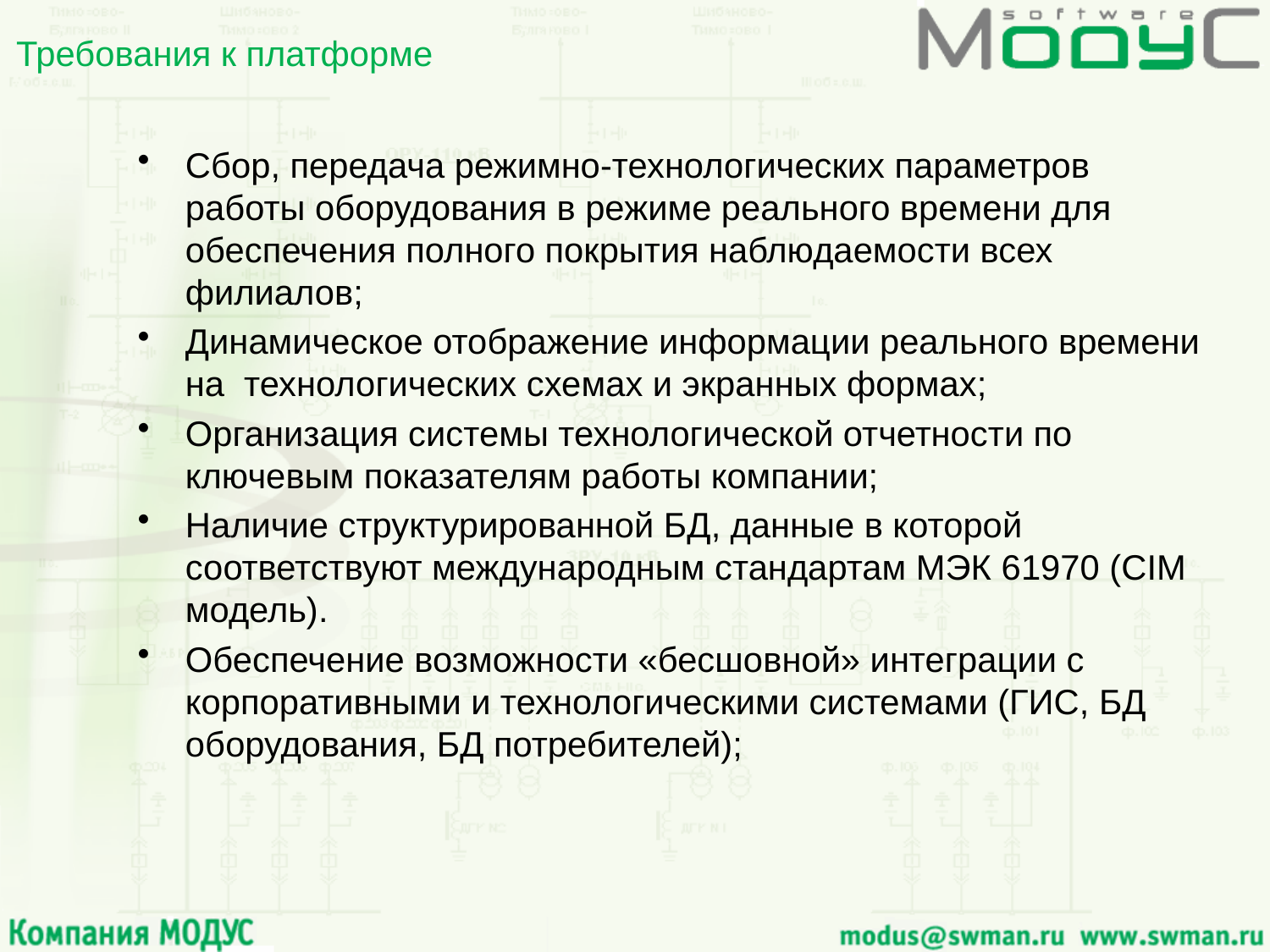

# Требования к платформе
Сбор, передача режимно-технологических параметров работы оборудования в режиме реального времени для обеспечения полного покрытия наблюдаемости всех филиалов;
Динамическое отображение информации реального времени на  технологических схемах и экранных формах;
Организация системы технологической отчетности по ключевым показателям работы компании;
Наличие структурированной БД, данные в которой соответствуют международным стандартам МЭК 61970 (CIM модель).
Обеспечение возможности «бесшовной» интеграции с корпоративными и технологическими системами (ГИС, БД оборудования, БД потребителей);